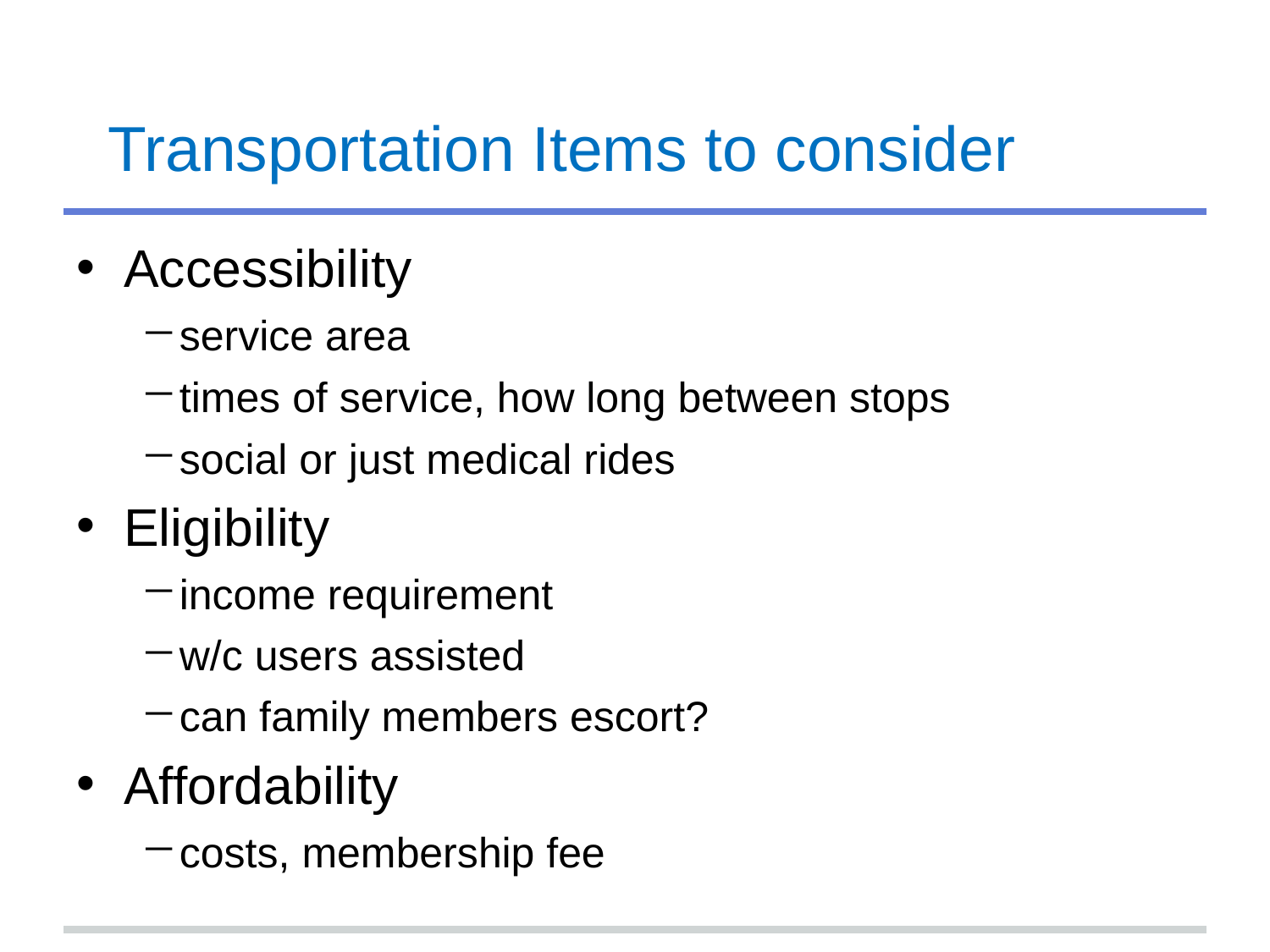

# Transportation Items to consider
Accessibility
service area
times of service, how long between stops
social or just medical rides
Eligibility
income requirement
w/c users assisted
can family members escort?
Affordability
costs, membership fee